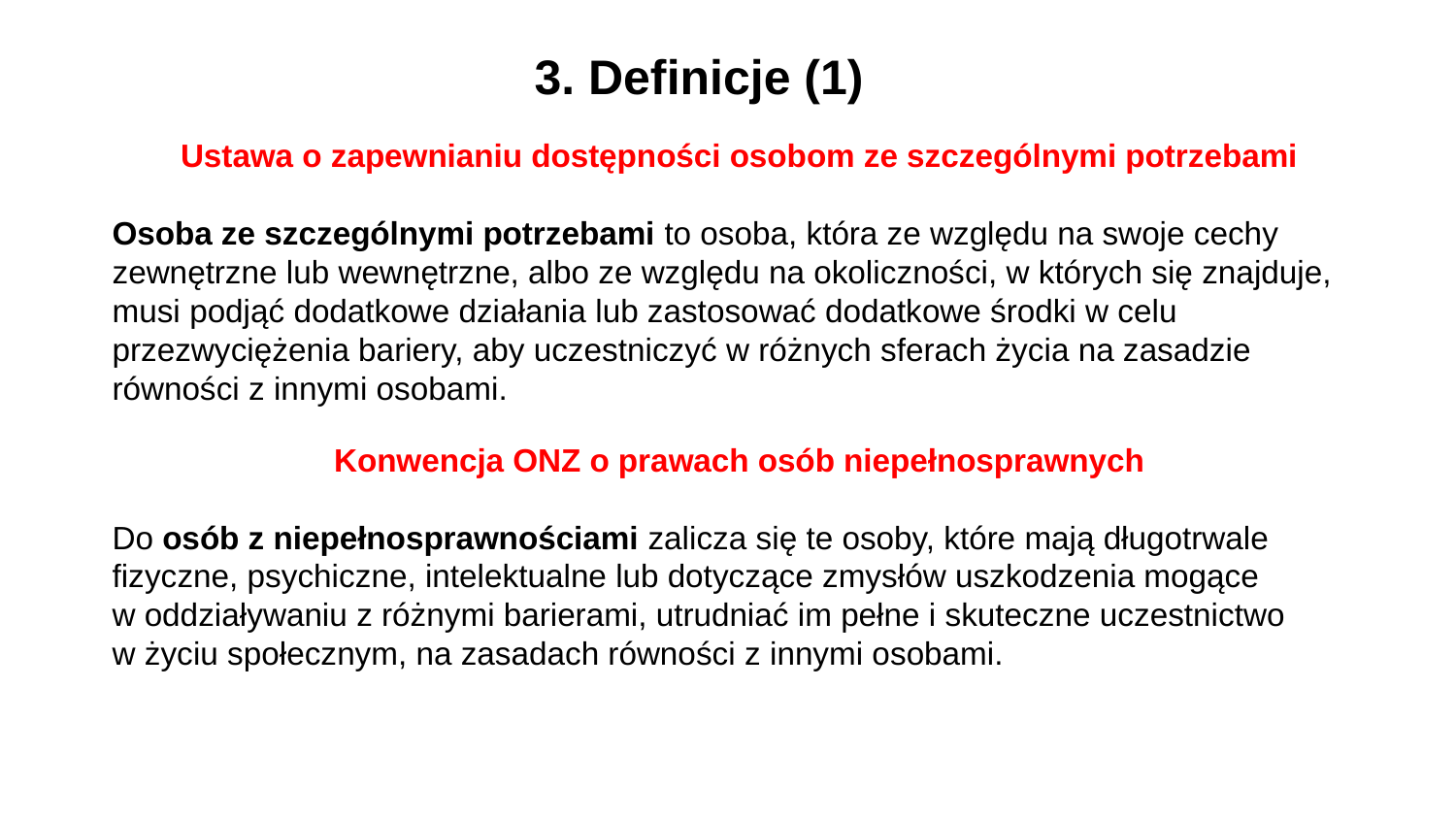

3. Definicje (1)
Ustawa o zapewnianiu dostępności osobom ze szczególnymi potrzebami

Osoba ze szczególnymi potrzebami to osoba, która ze względu na swoje cechy zewnętrzne lub wewnętrzne, albo ze względu na okoliczności, w których się znajduje, musi podjąć dodatkowe działania lub zastosować dodatkowe środki w celu przezwyciężenia bariery, aby uczestniczyć w różnych sferach życia na zasadzie równości z innymi osobami.
Konwencja ONZ o prawach osób niepełnosprawnych

Do osób z niepełnosprawnościami zalicza się te osoby, które mają długotrwale fizyczne, psychiczne, intelektualne lub dotyczące zmysłów uszkodzenia mogące
w oddziaływaniu z różnymi barierami, utrudniać im pełne i skuteczne uczestnictwo
w życiu społecznym, na zasadach równości z innymi osobami.